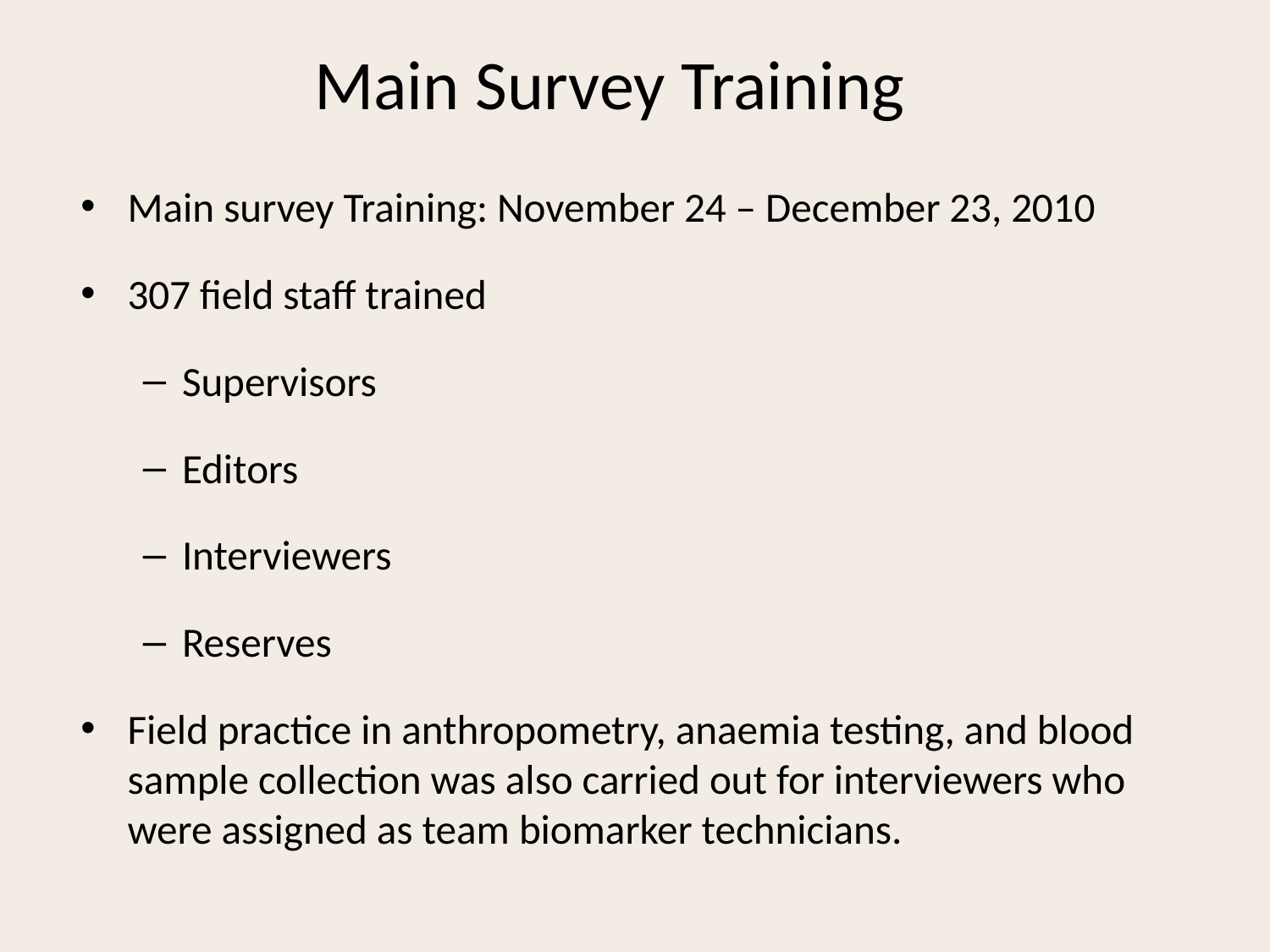

Main Survey Training
Main survey Training: November 24 – December 23, 2010
307 field staff trained
Supervisors
Editors
Interviewers
Reserves
Field practice in anthropometry, anaemia testing, and blood sample collection was also carried out for interviewers who were assigned as team biomarker technicians.